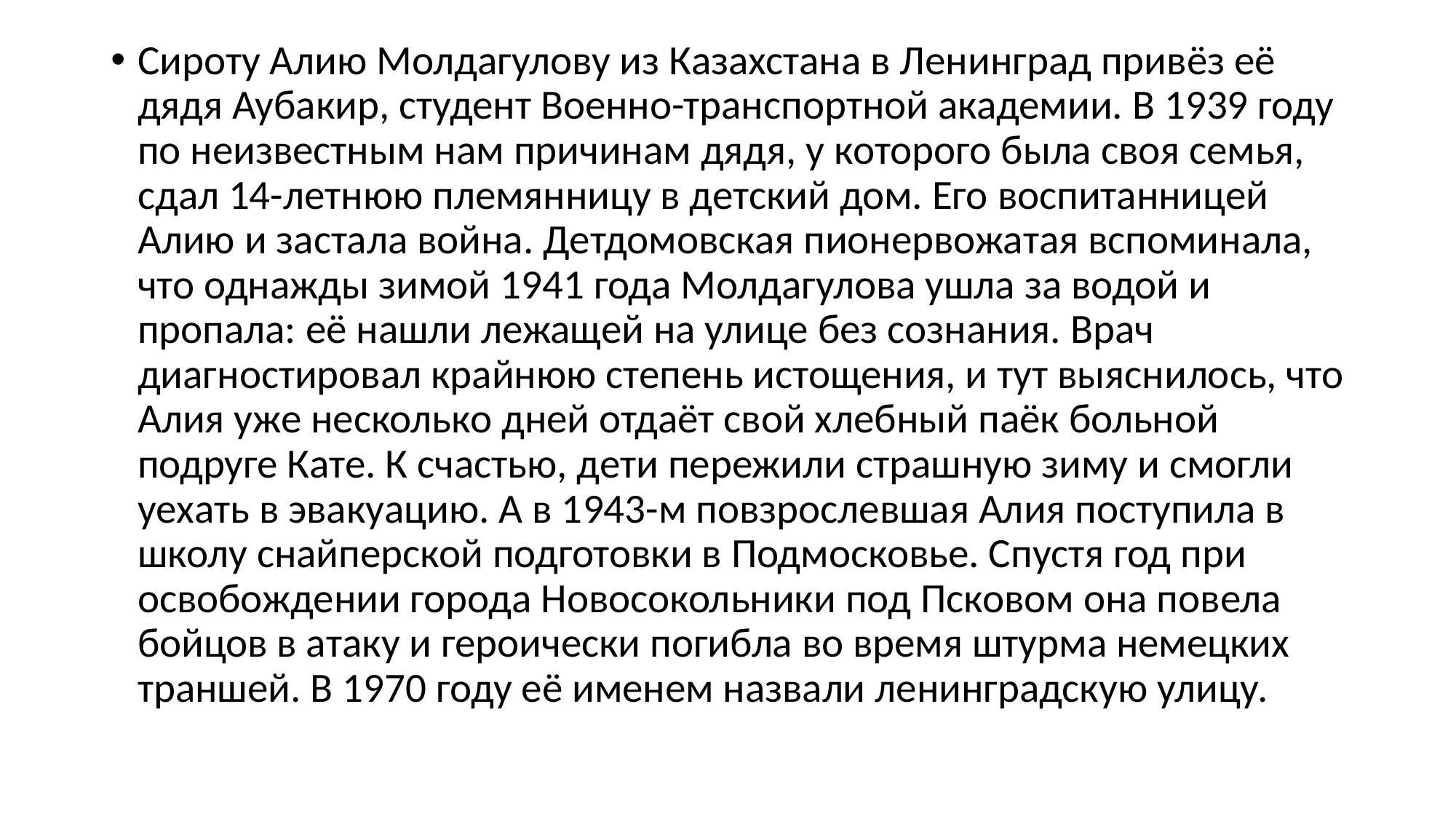

Сироту Алию Молдагулову из Казахстана в Ленинград привёз её дядя Аубакир, студент Военно-транспортной академии. В 1939 году по неизвестным нам причинам дядя, у которого была своя семья, сдал 14-летнюю племянницу в детский дом. Его воспитанницей Алию и застала война. Детдомовская пионервожатая вспоминала, что однажды зимой 1941 года Молдагулова ушла за водой и пропала: её нашли лежащей на улице без сознания. Врач диагностировал крайнюю степень истощения, и тут выяснилось, что Алия уже несколько дней отдаёт свой хлебный паёк больной подруге Кате. К счастью, дети пережили страшную зиму и смогли уехать в эвакуацию. А в 1943-м повзрослевшая Алия поступила в школу снайперской подготовки в Подмосковье. Спустя год при освобождении города Новосокольники под Псковом она повела бойцов в атаку и героически погибла во время штурма немецких траншей. В 1970 году её именем назвали ленинградскую улицу.